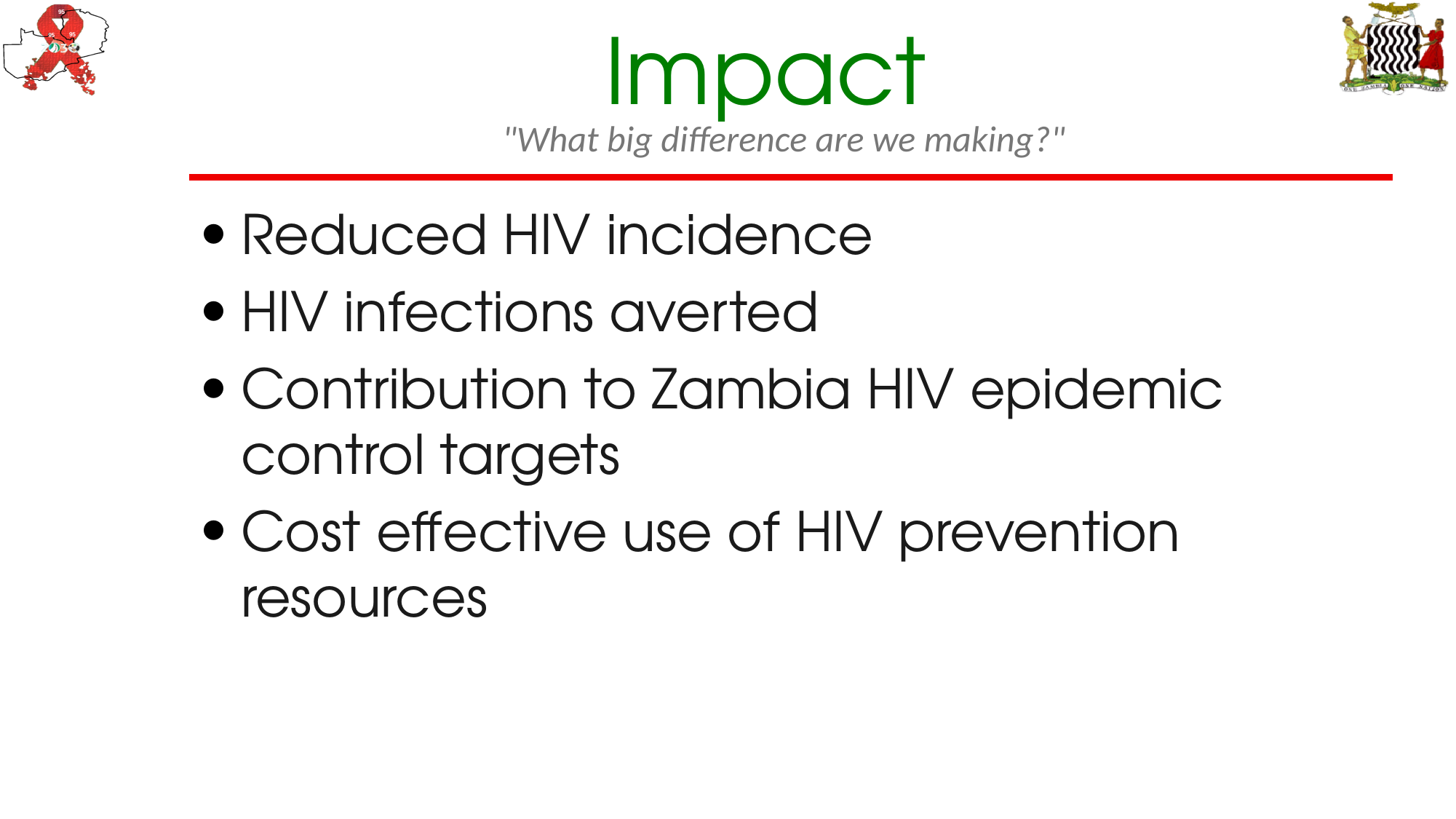

# Impact
"What big difference are we making?"
Reduced HIV incidence
HIV infections averted
Contribution to Zambia HIV epidemic control targets
Cost effective use of HIV prevention  resources